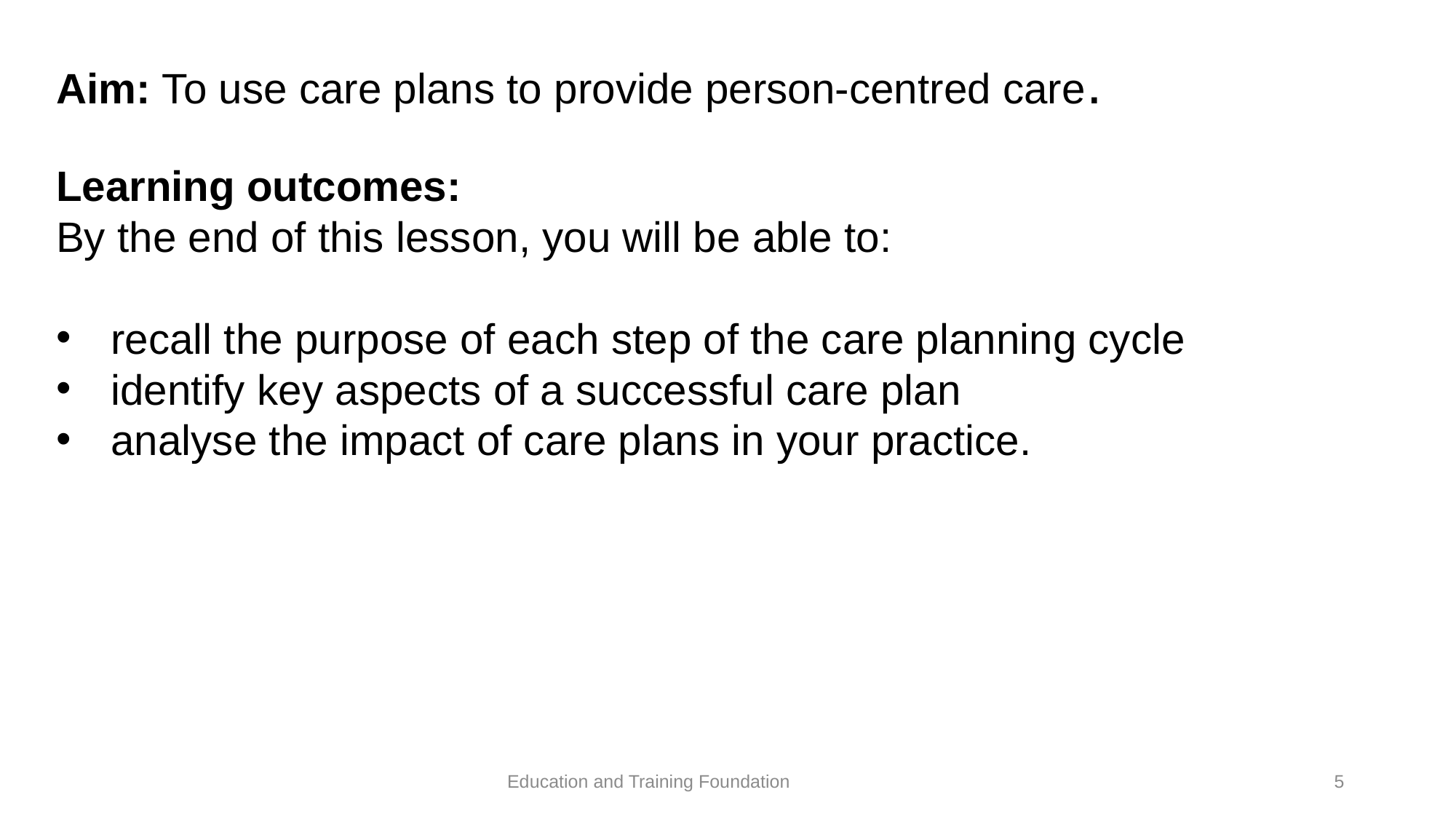

# Aim: To use care plans to provide person-centred care.
Learning outcomes:
By the end of this lesson, you will be able to:

recall the purpose of each step of the care planning cycle
identify key aspects of a successful care plan
analyse the impact of care plans in your practice.

5
Education and Training Foundation